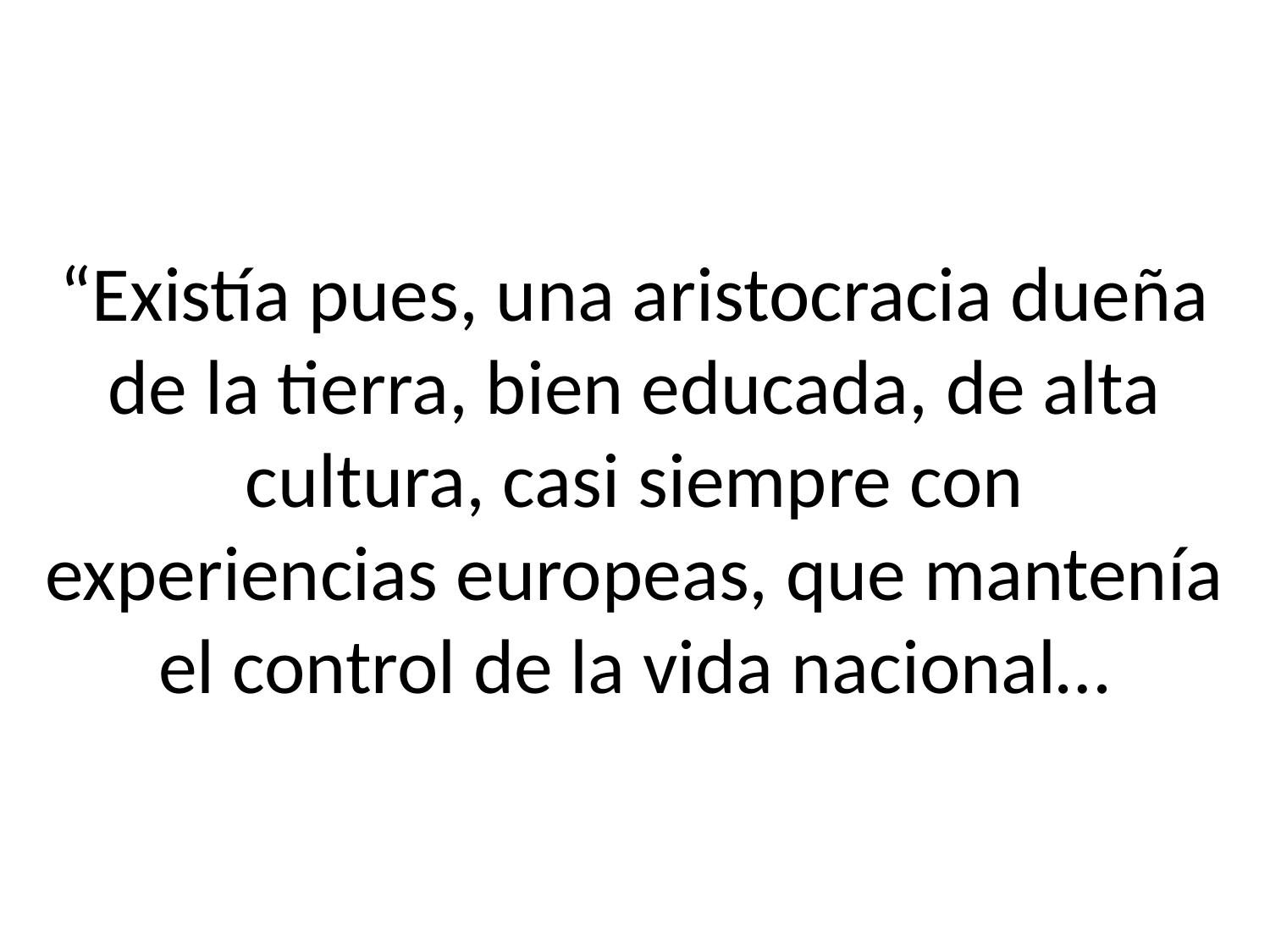

# “Existía pues, una aristocracia dueña de la tierra, bien educada, de alta cultura, casi siempre con experiencias europeas, que mantenía el control de la vida nacional…